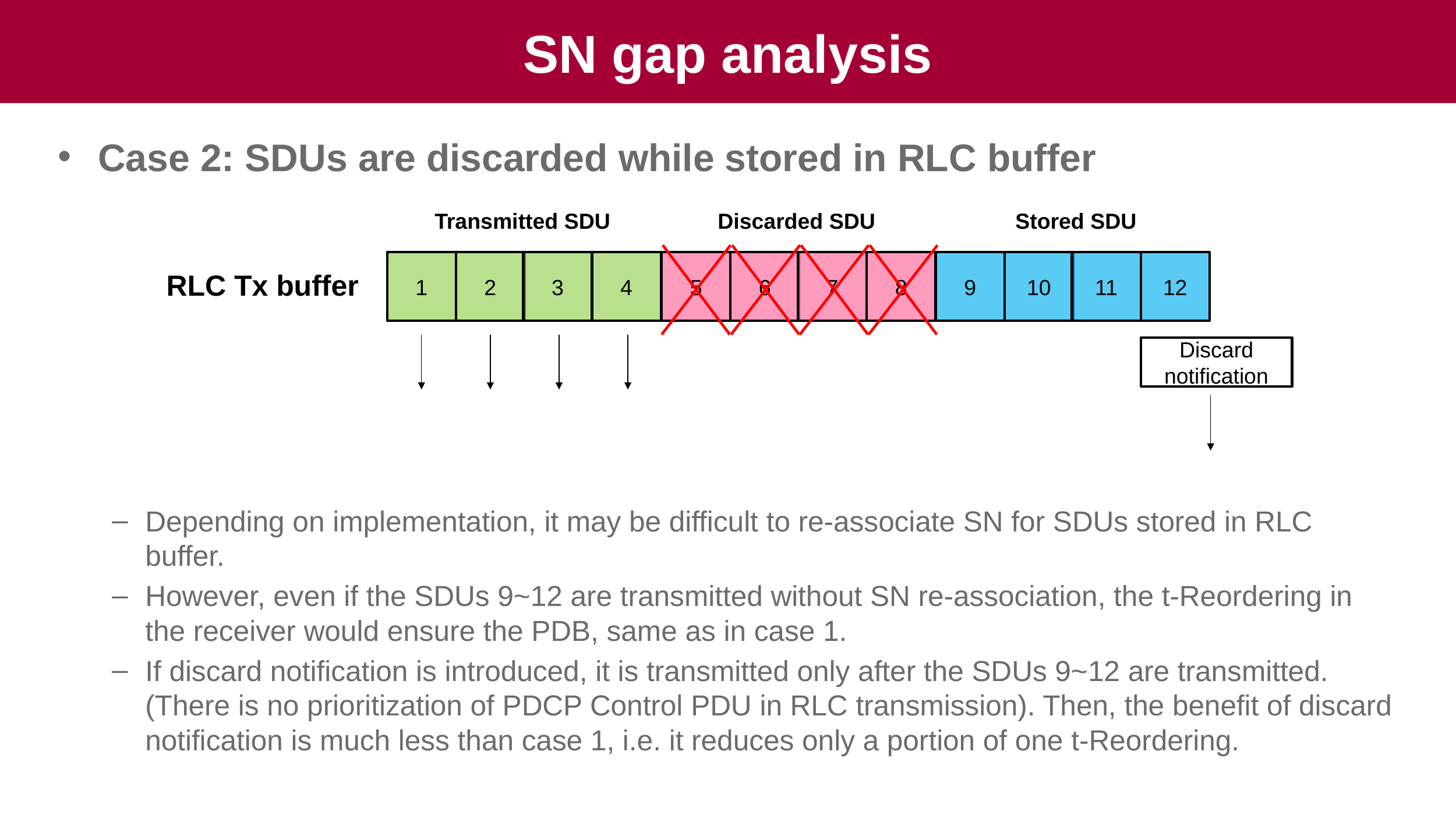

# SN gap analysis
Case 2: SDUs are discarded while stored in RLC buffer

Depending on implementation, it may be difficult to re-associate SN for SDUs stored in RLC buffer.
However, even if the SDUs 9~12 are transmitted without SN re-association, the t-Reordering in the receiver would ensure the PDB, same as in case 1.
If discard notification is introduced, it is transmitted only after the SDUs 9~12 are transmitted. (There is no prioritization of PDCP Control PDU in RLC transmission). Then, the benefit of discard notification is much less than case 1, i.e. it reduces only a portion of one t-Reordering.

Transmitted SDU
Discarded SDU
Stored SDU
1
2
3
4
5
6
7
8
9
10
11
12
RLC Tx buffer
Discard notification